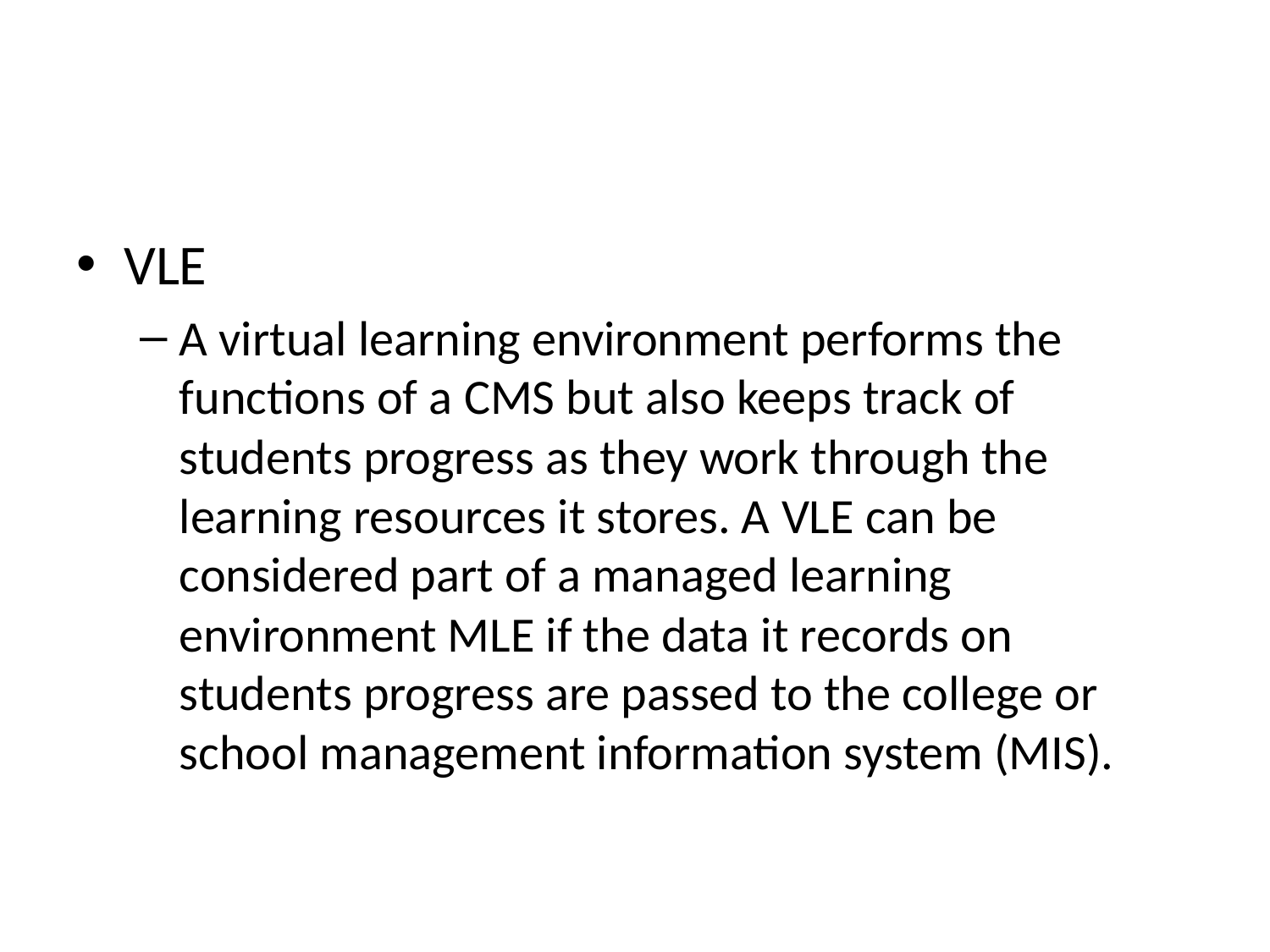

#
VLE
A virtual learning environment performs the functions of a CMS but also keeps track of students progress as they work through the learning resources it stores. A VLE can be considered part of a managed learning environment MLE if the data it records on students progress are passed to the college or school management information system (MIS).